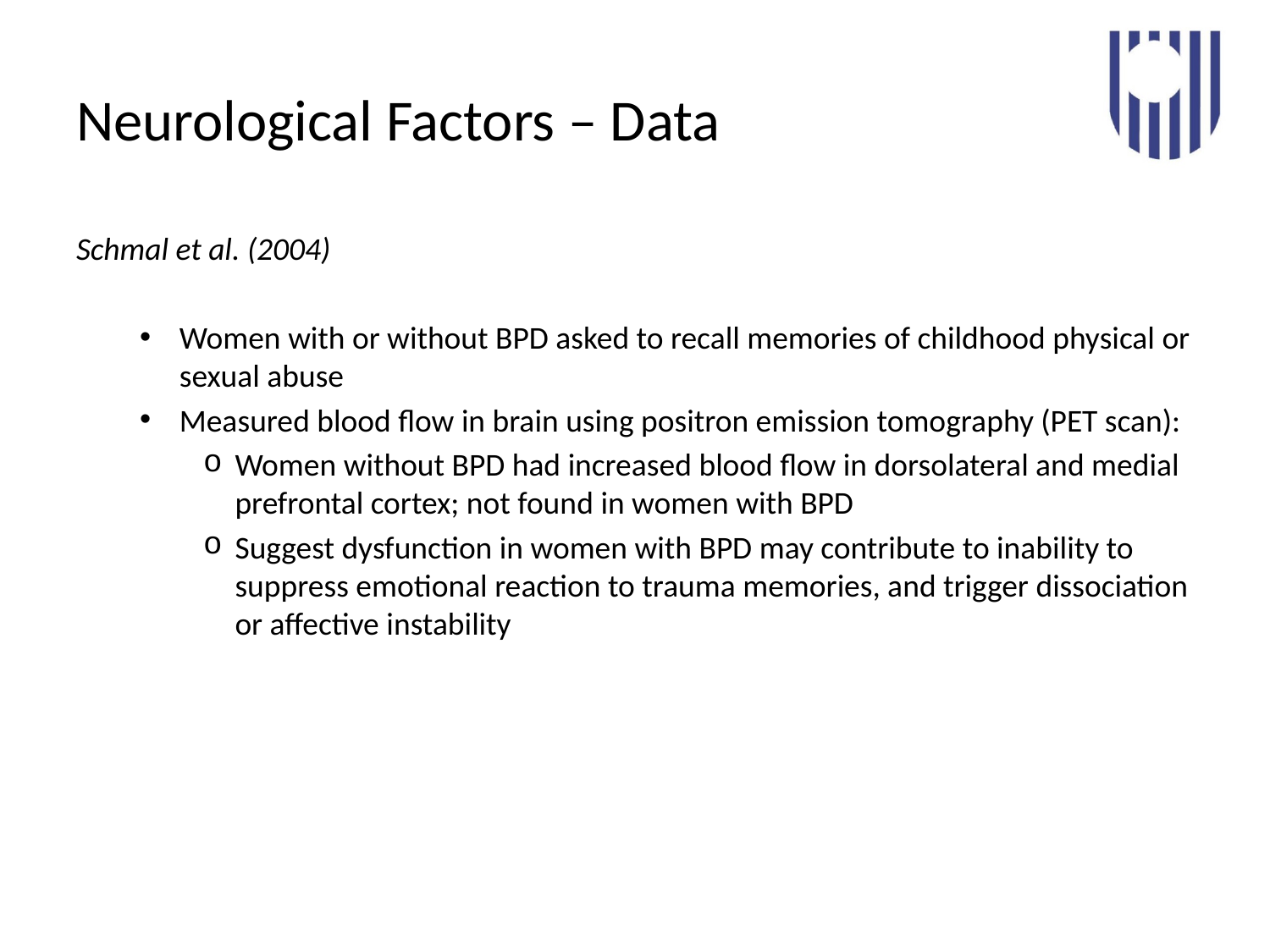

# Neurological Factors – Data
Schmal et al. (2004)

Women with or without BPD asked to recall memories of childhood physical or sexual abuse
Measured blood flow in brain using positron emission tomography (PET scan):
Women without BPD had increased blood flow in dorsolateral and medial prefrontal cortex; not found in women with BPD
Suggest dysfunction in women with BPD may contribute to inability to suppress emotional reaction to trauma memories, and trigger dissociation or affective instability